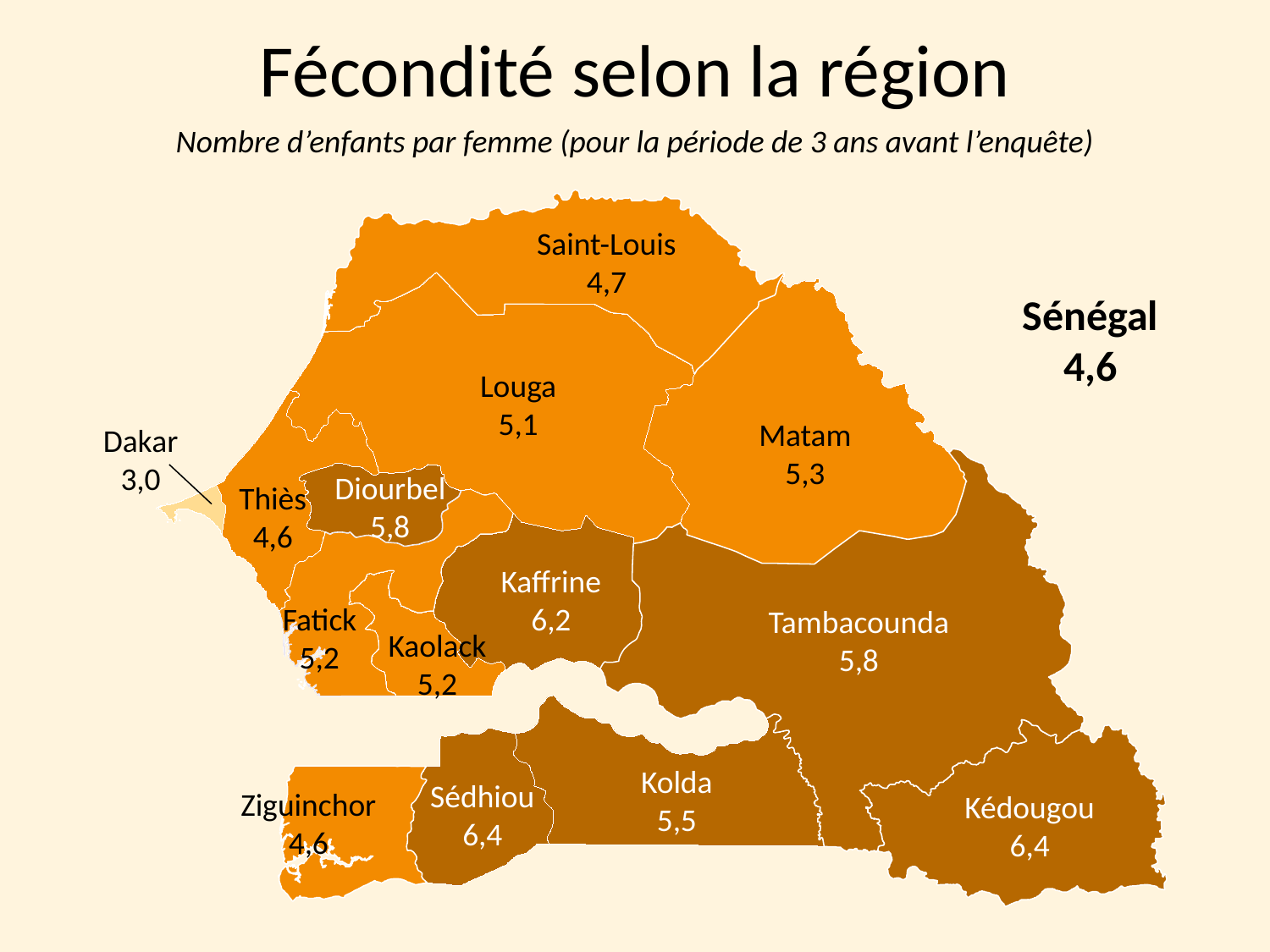

Fécondité selon la région
Nombre d’enfants par femme (pour la période de 3 ans avant l’enquête)

Saint-Louis
4,7
Sénégal
4,6
Louga
5,1
Matam
5,3
Dakar
3,0
Diourbel
5,8
Thiès
4,6
Kaffrine
6,2
Fatick
5,2
Tambacounda
5,8
Kaolack
5,2
Kolda
5,5
Sédhiou
6,4
Ziguinchor
4,6
Kédougou
6,4